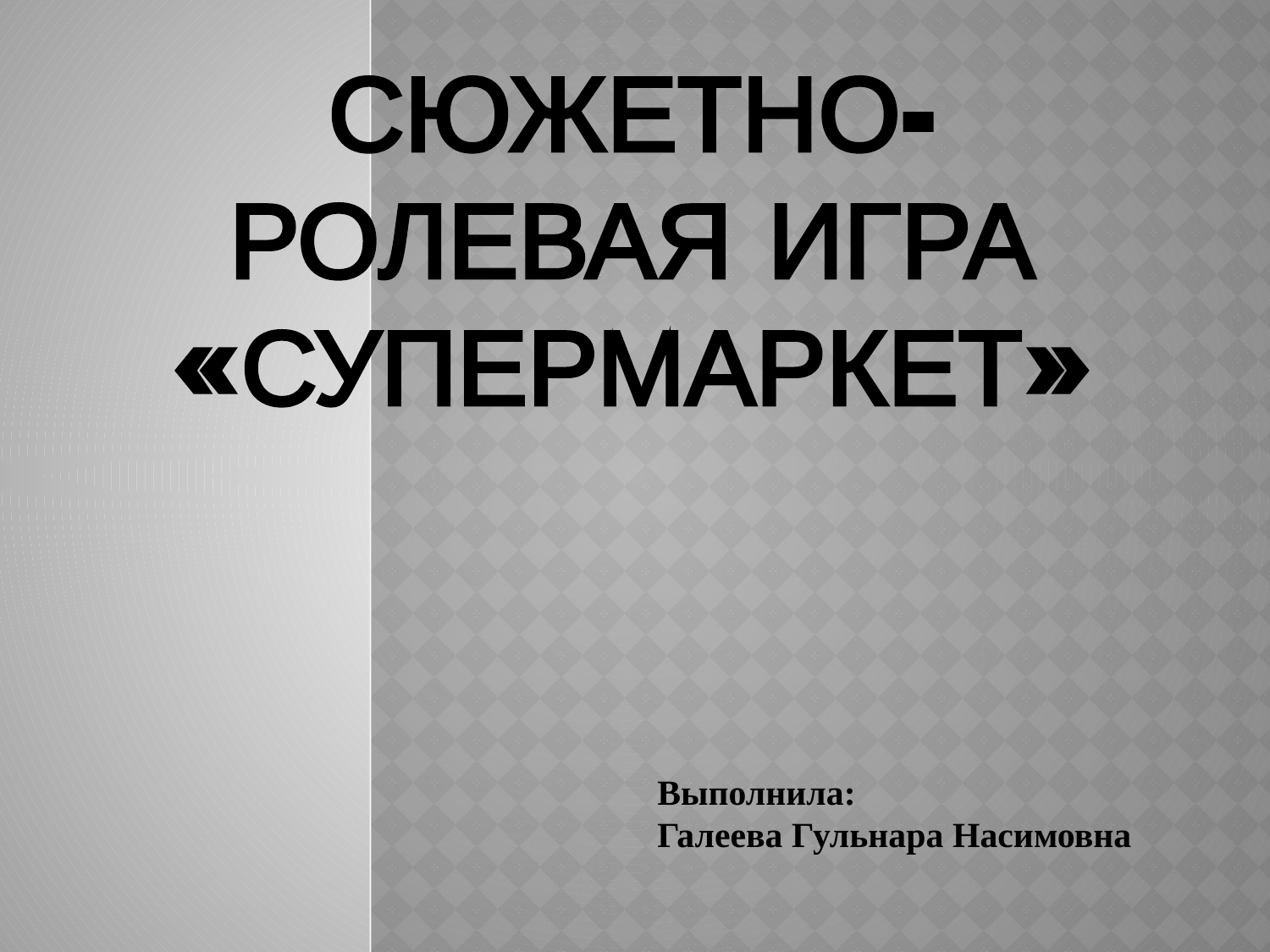

# Сюжетно-ролевая игра «СУПЕРМАРКЕТ»
Выполнила:
Галеева Гульнара Насимовна